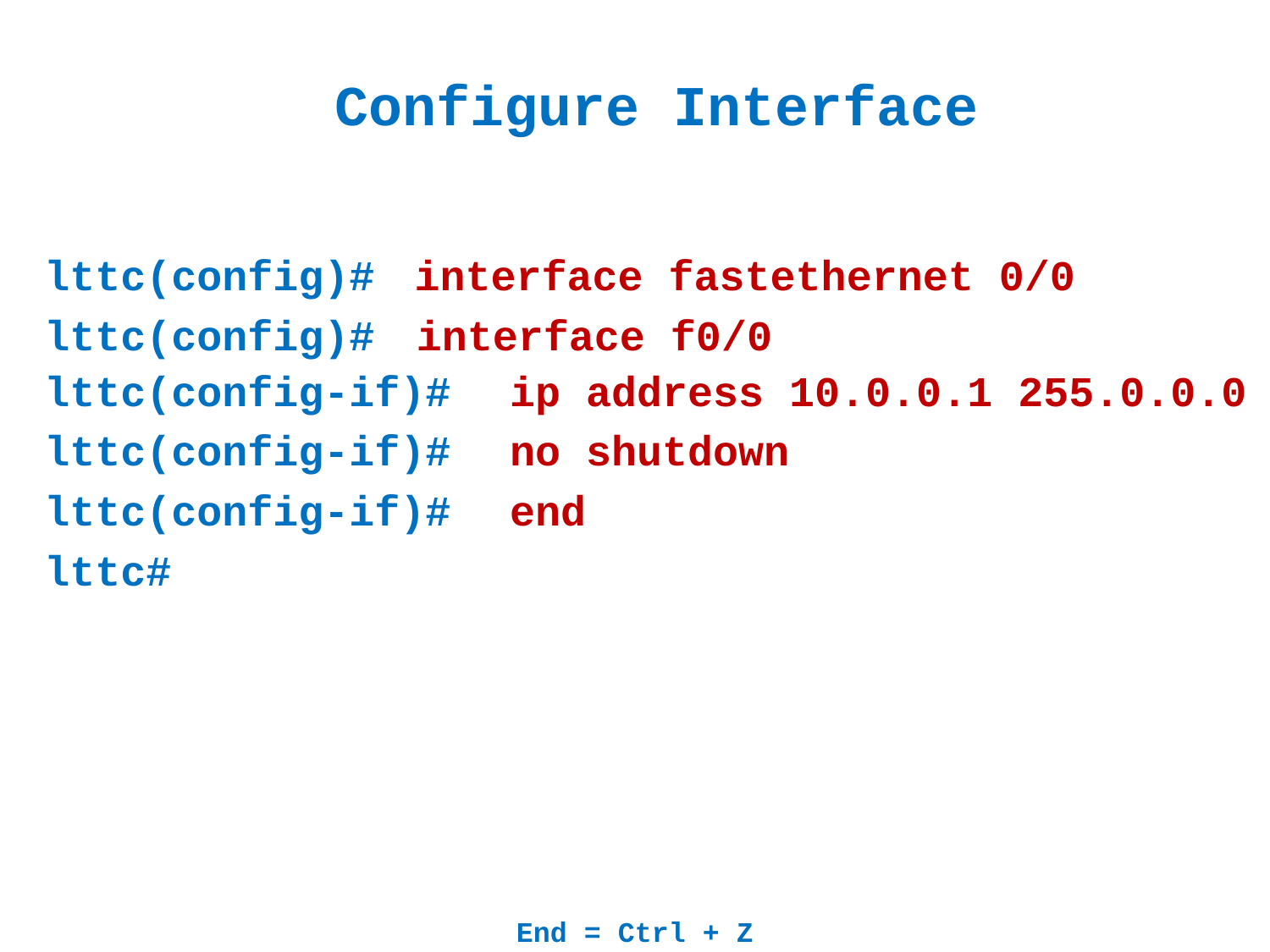

# Configure Interface
lttc(config)#
interface fastethernet 0/0
lttc(config)#
interface f0/0
lttc(config-if)#
ip address 10.0.0.1 255.0.0.0
lttc(config-if)#
no shutdown
lttc(config-if)#
end
lttc#
End = Ctrl + Z